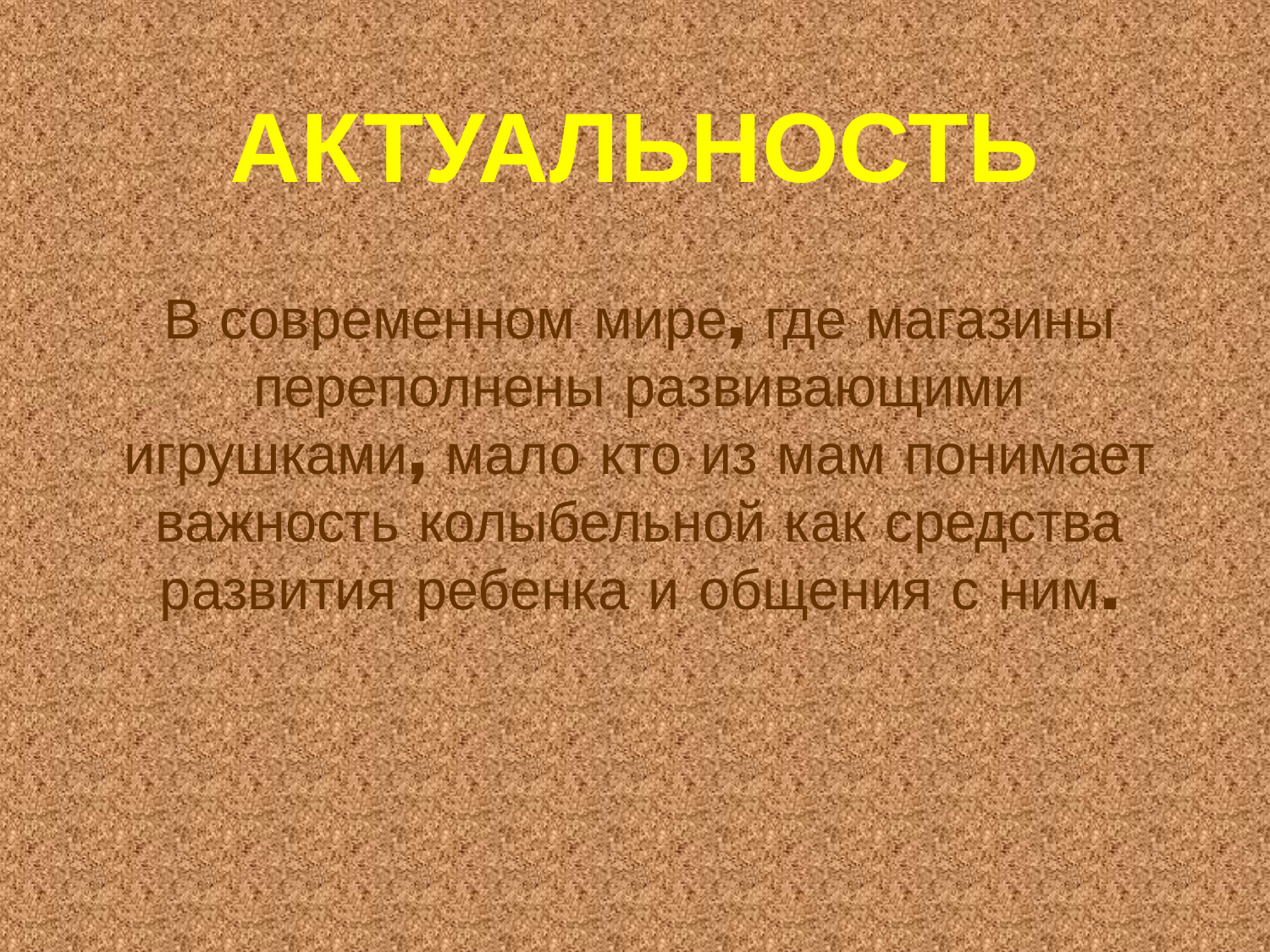

# АКТУАЛЬНОСТЬ
В современном мире, где магазины переполнены развивающими игрушками, мало кто из мам понимает важность колыбельной как средства развития ребенка и общения с ним.